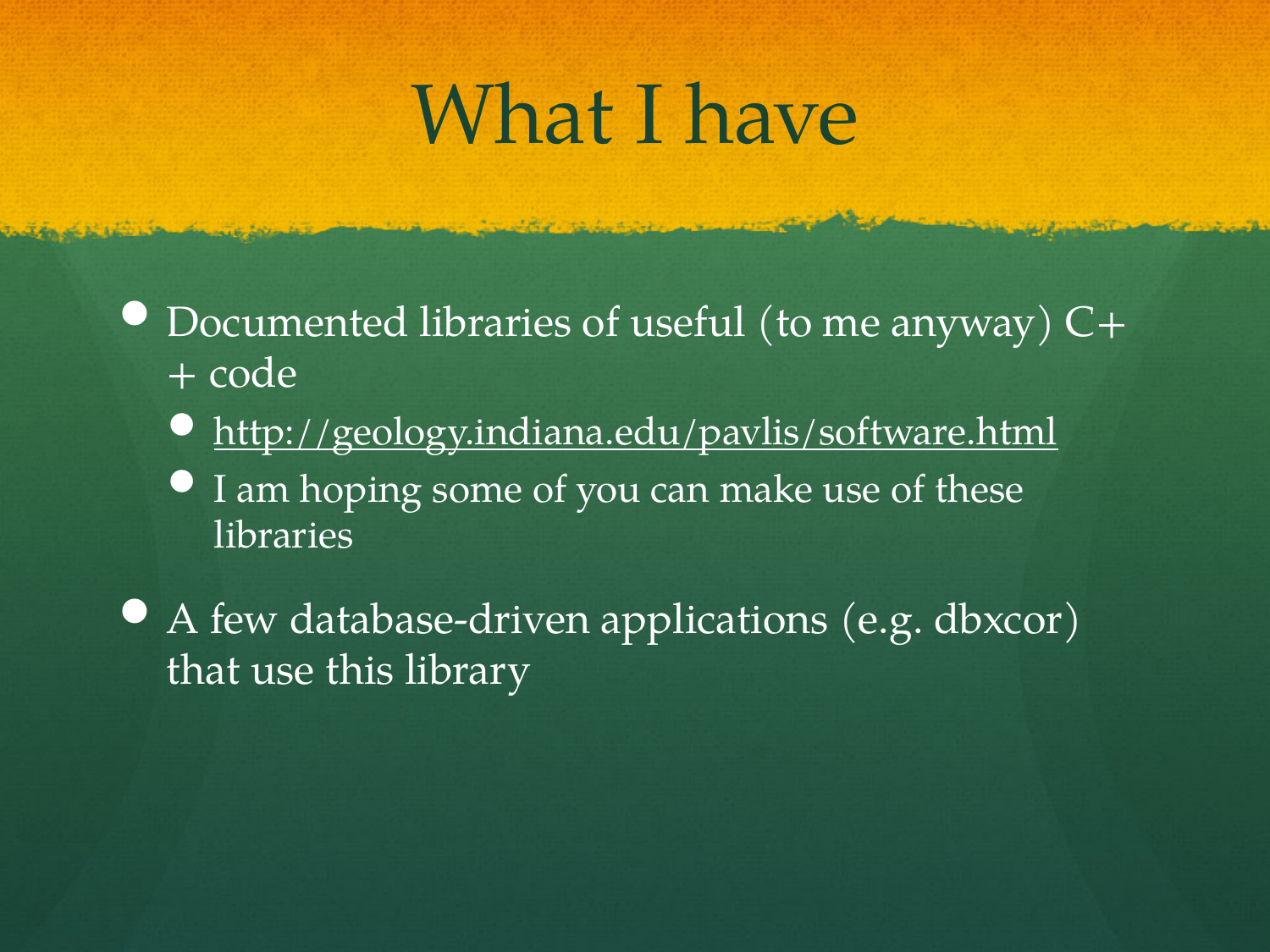

# What I have
Documented libraries of useful (to me anyway) C++ code
http://geology.indiana.edu/pavlis/software.html
I am hoping some of you can make use of these libraries
A few database-driven applications (e.g. dbxcor) that use this library